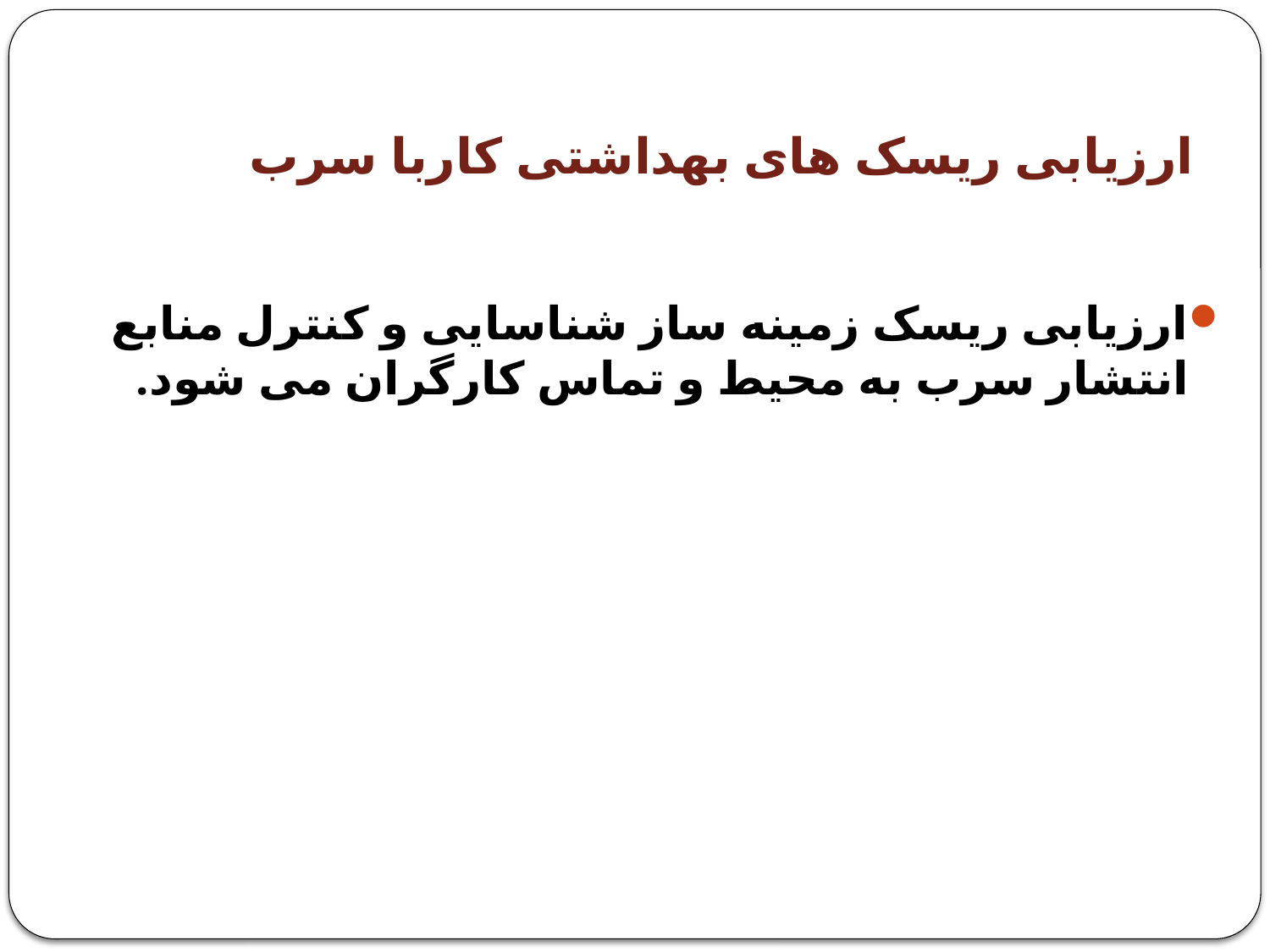

# ارزیابی ریسک های بهداشتی کاربا سرب
ارزیابی ریسک زمینه ساز شناسایی و کنترل منابع انتشار سرب به محیط و تماس کارگران می شود.